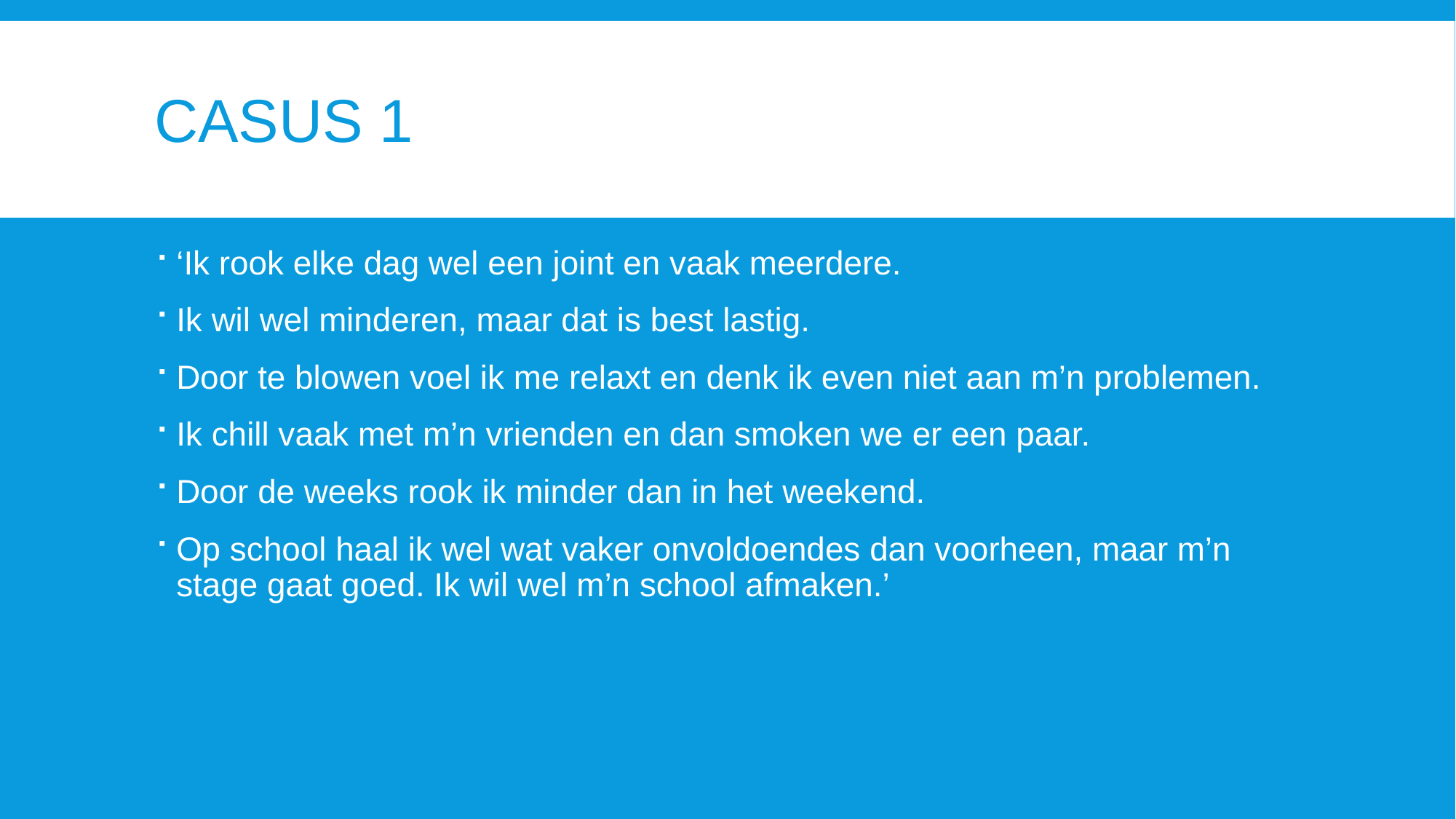

# Casus 1
‘Ik rook elke dag wel een joint en vaak meerdere.
Ik wil wel minderen, maar dat is best lastig.
Door te blowen voel ik me relaxt en denk ik even niet aan m’n problemen.
Ik chill vaak met m’n vrienden en dan smoken we er een paar.
Door de weeks rook ik minder dan in het weekend.
Op school haal ik wel wat vaker onvoldoendes dan voorheen, maar m’n stage gaat goed. Ik wil wel m’n school afmaken.’